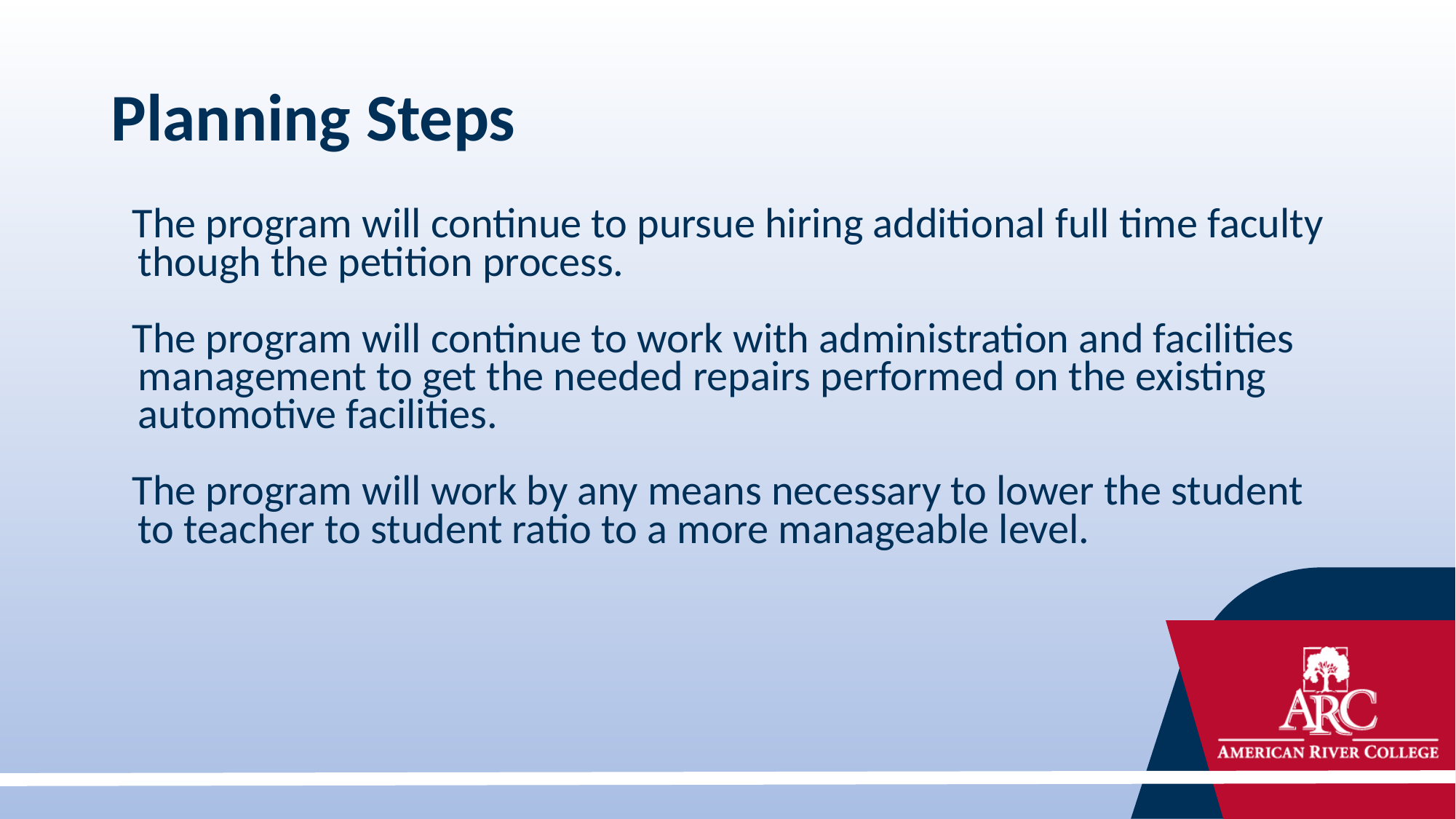

# Planning Steps
The program will continue to pursue hiring additional full time faculty though the petition process.

The program will continue to work with administration and facilities management to get the needed repairs performed on the existing automotive facilities.

The program will work by any means necessary to lower the student to teacher to student ratio to a more manageable level.